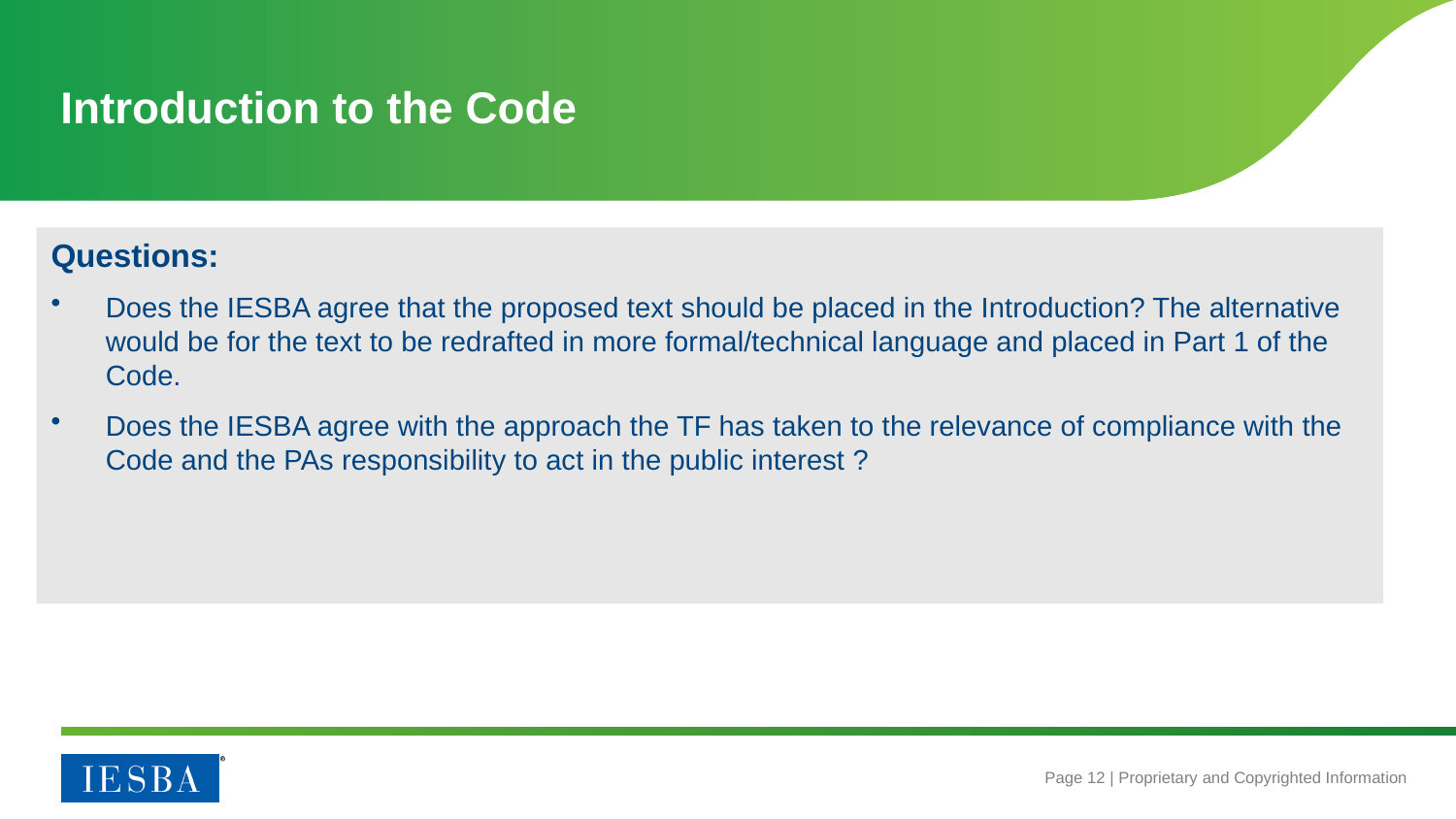

# Introduction to the Code
Questions:
Does the IESBA agree that the proposed text should be placed in the Introduction? The alternative would be for the text to be redrafted in more formal/technical language and placed in Part 1 of the Code.
Does the IESBA agree with the approach the TF has taken to the relevance of compliance with the Code and the PAs responsibility to act in the public interest ?